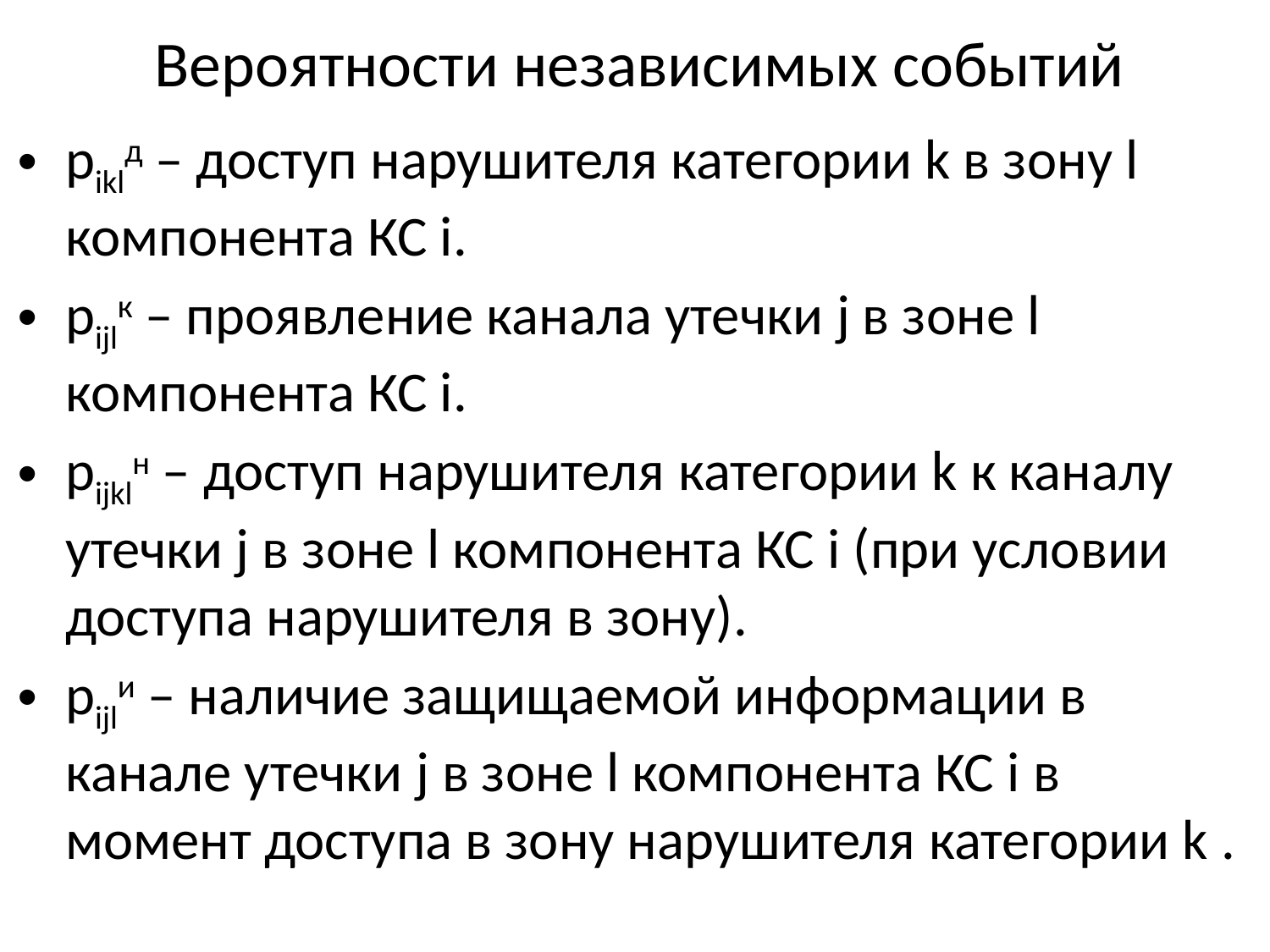

# Вероятности независимых событий
piklд – доступ нарушителя категории k в зону l компонента КС i.
pijlк – проявление канала утечки j в зоне l компонента КС i.
pijklн – доступ нарушителя категории k к каналу утечки j в зоне l компонента КС i (при условии доступа нарушителя в зону).
pijlи – наличие защищаемой информации в канале утечки j в зоне l компонента КС i в момент доступа в зону нарушителя категории k .